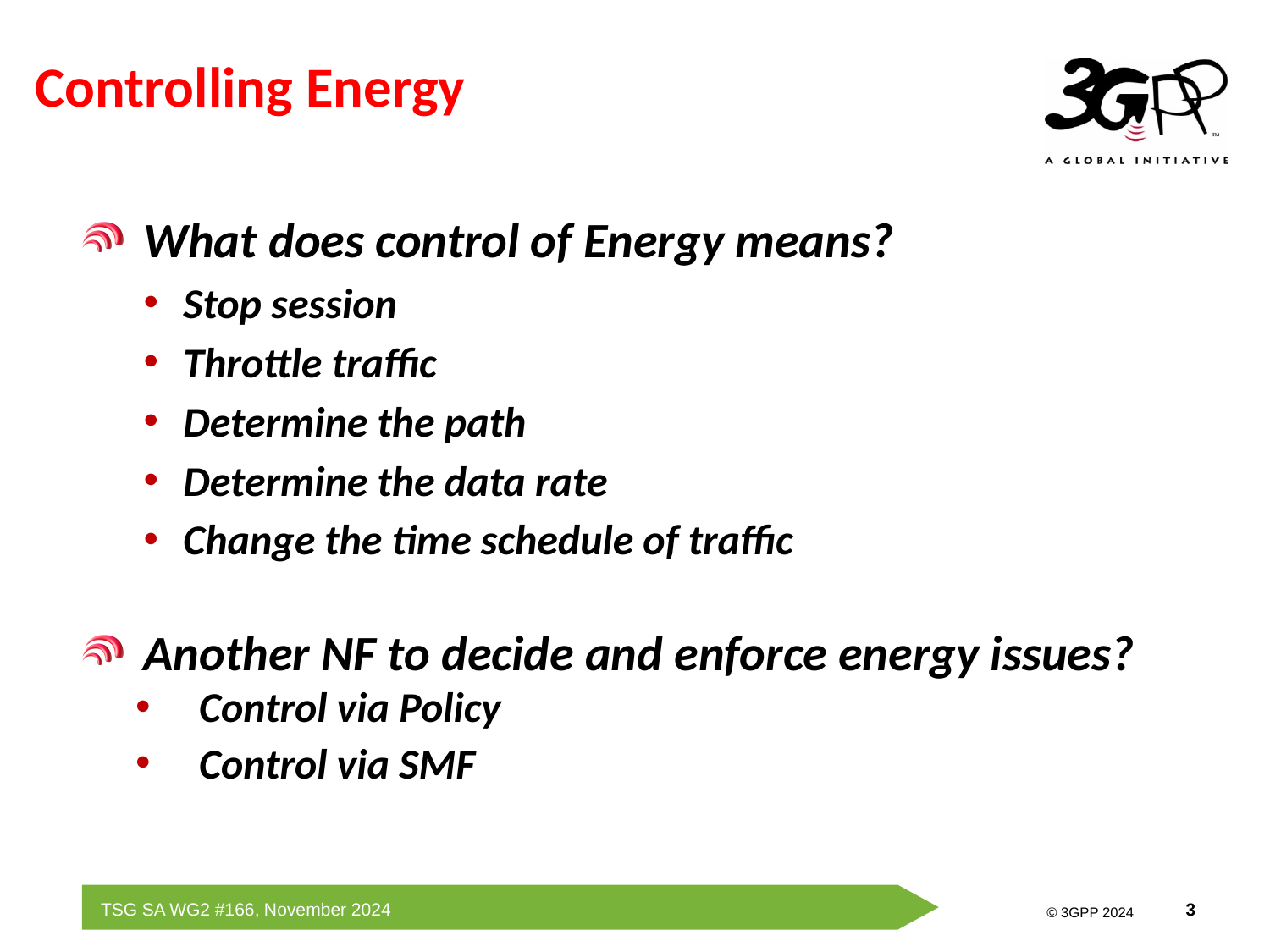

Controlling Energy
What does control of Energy means?
Stop session
Throttle traffic
Determine the path
Determine the data rate
Change the time schedule of traffic

Another NF to decide and enforce energy issues?
Control via Policy
Control via SMF